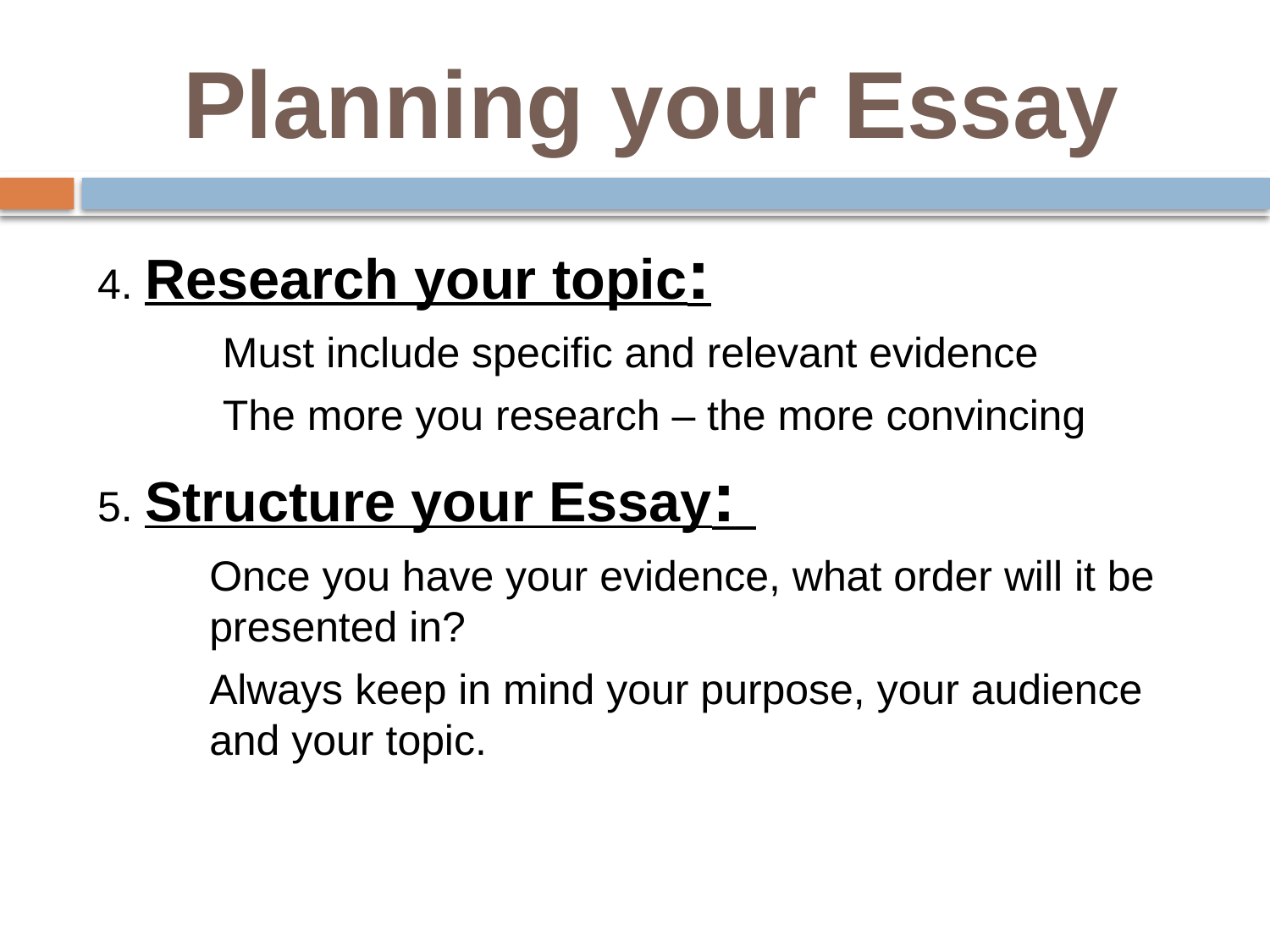

# Planning your Essay
4. Research your topic:
Must include specific and relevant evidence
The more you research – the more convincing
5. Structure your Essay:
Once you have your evidence, what order will it be presented in?
Always keep in mind your purpose, your audience and your topic.